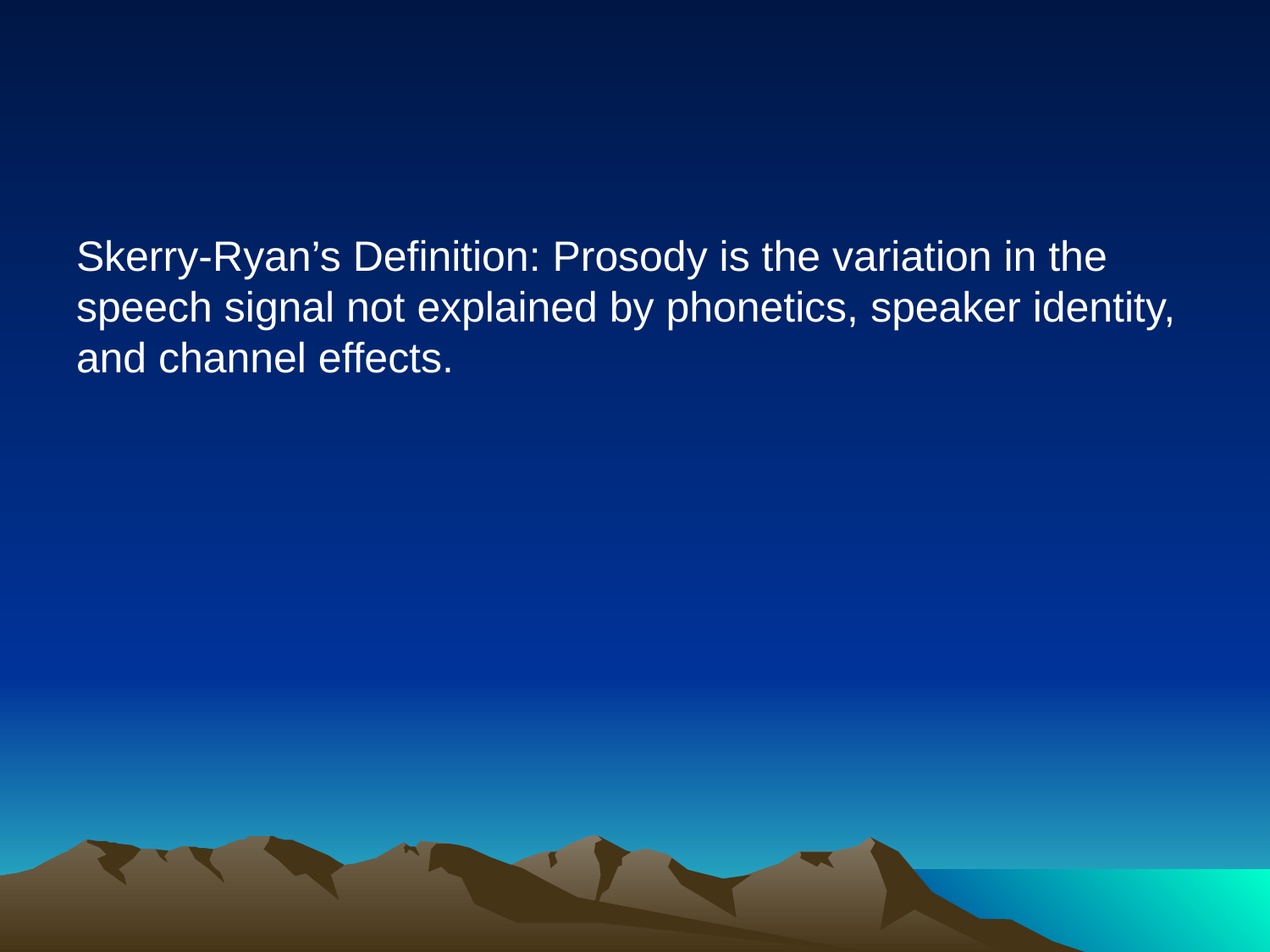

#
Skerry-Ryan’s Definition: Prosody is the variation in the speech signal not explained by phonetics, speaker identity, and channel effects.